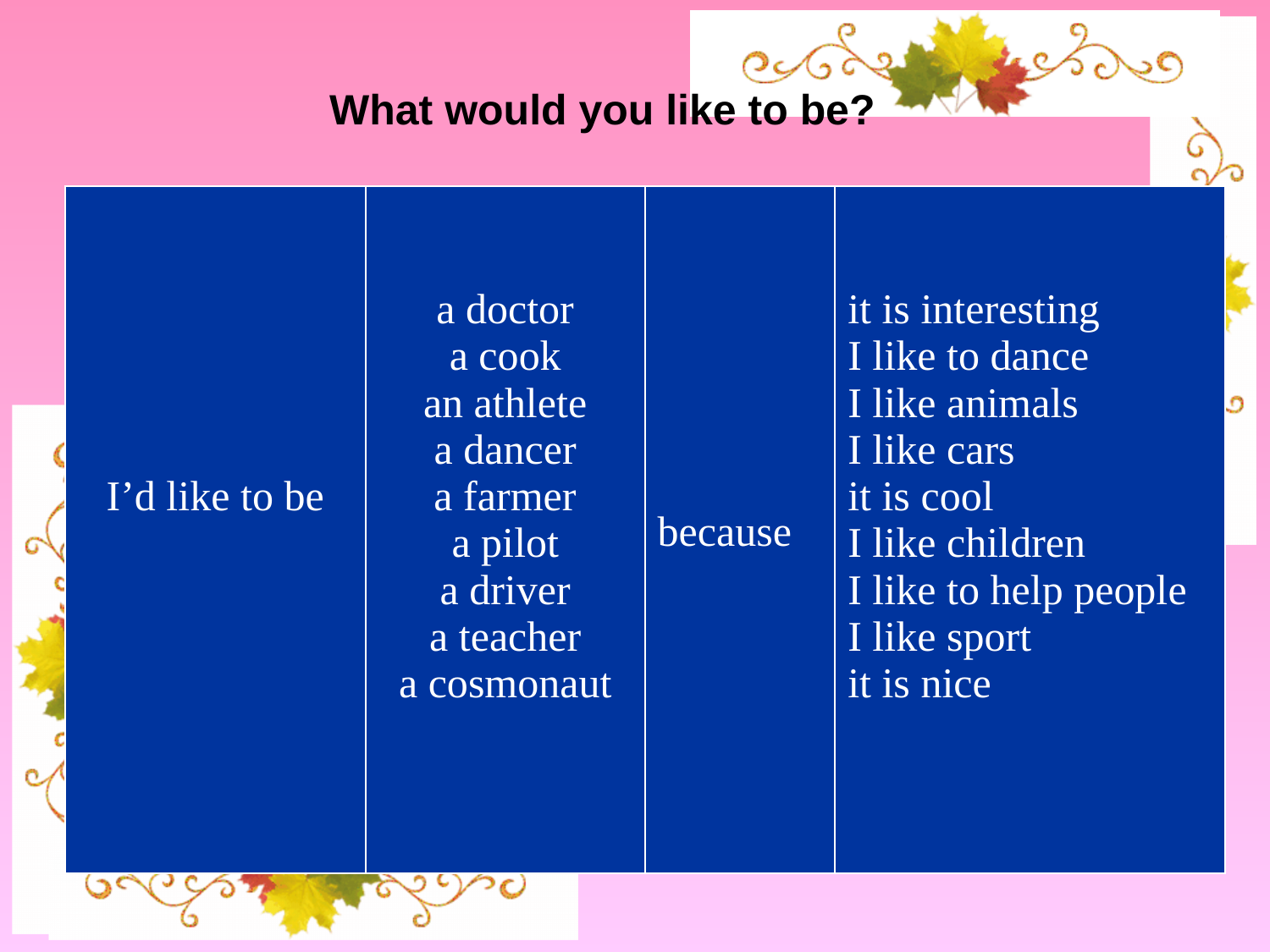

What would you like to be?
| I’d like to be | a doctor a cook an athlete a dancer a farmer a pilot a driver a teacher a cosmonaut | because | it is interesting I like to dance I like animals I like cars it is cool I like children I like to help people I like sport it is nice |
| --- | --- | --- | --- |